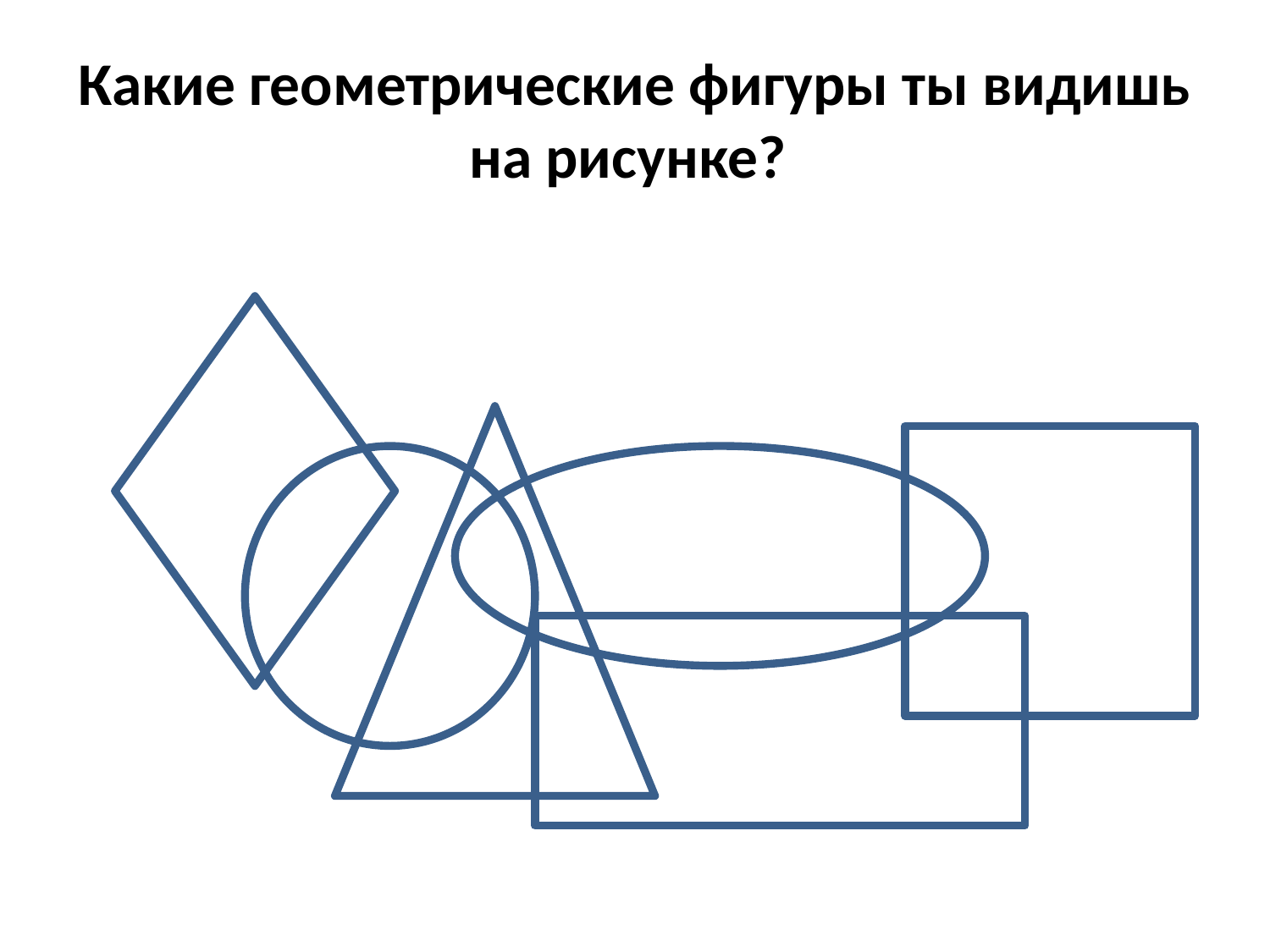

# Какие геометрические фигуры ты видишь на рисунке?